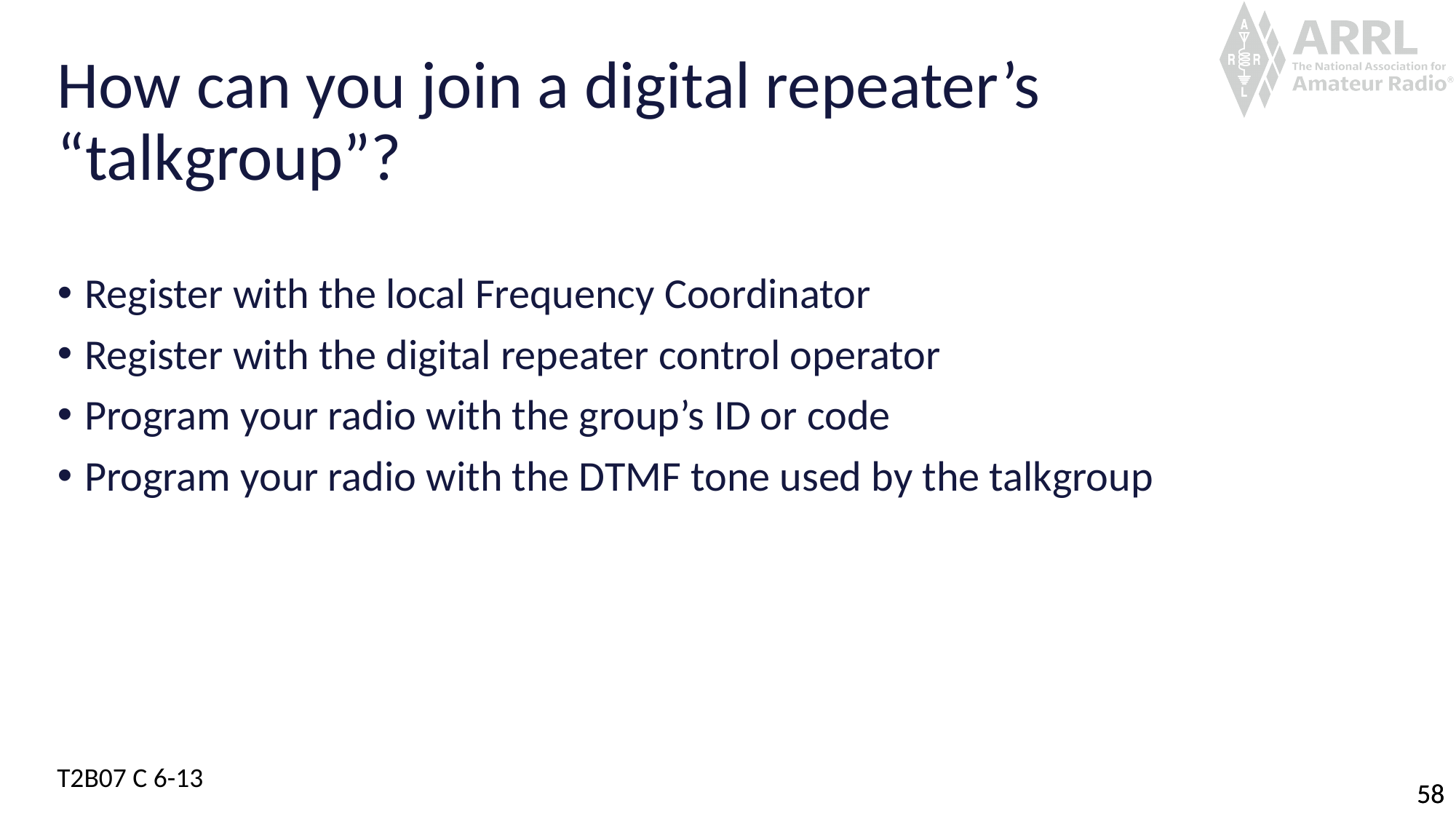

# How can you join a digital repeater’s “talkgroup”?
Register with the local Frequency Coordinator
Register with the digital repeater control operator
Program your radio with the group’s ID or code
Program your radio with the DTMF tone used by the talkgroup
T2B07 C 6-13